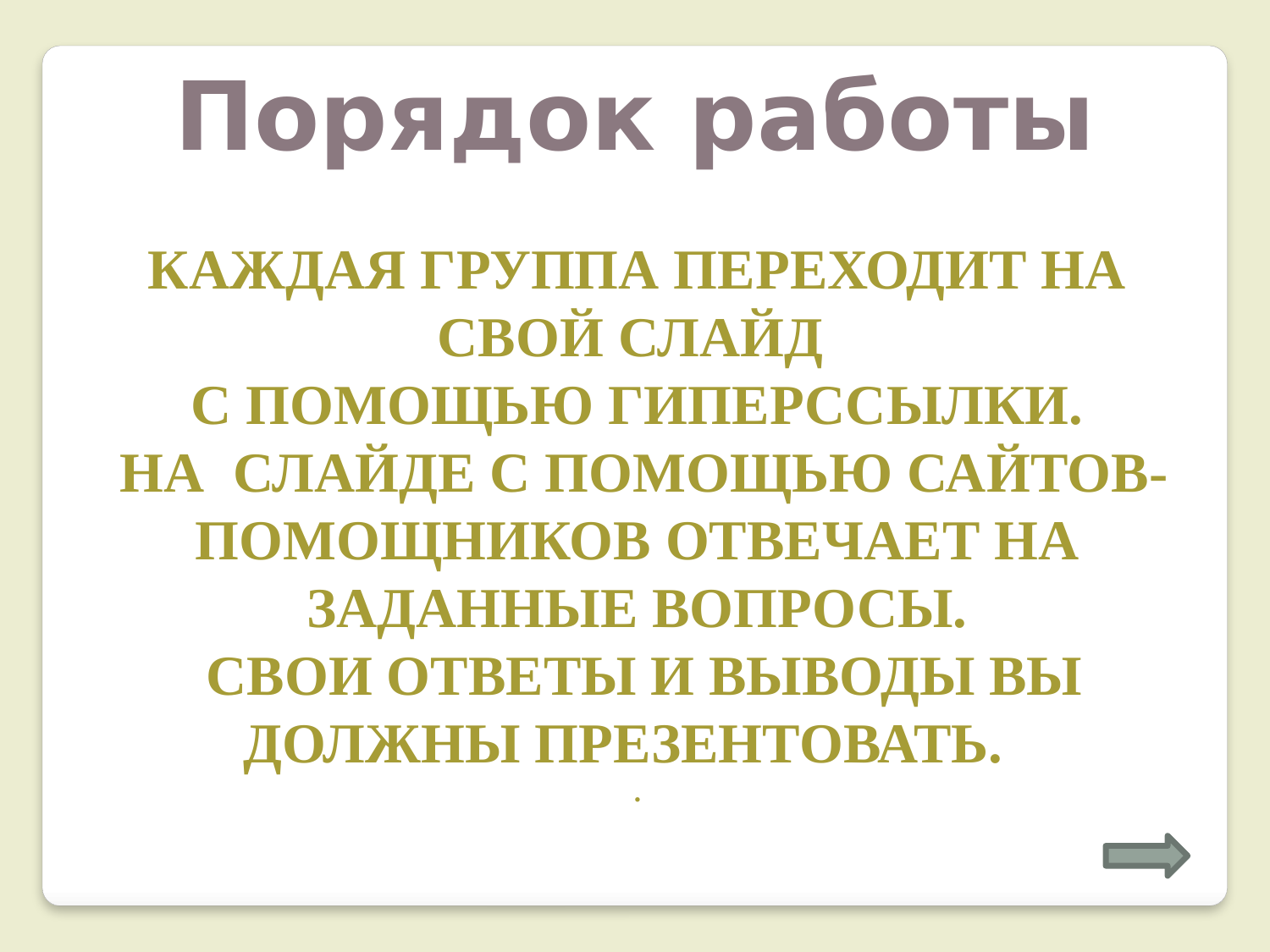

Порядок работы

Каждая группа переходит на свой слайд
с помощью гиперссылки.
 На  слайде с помощью сайтов-помощников отвечает на заданные вопросы.
 Свои ответы и выводы вы должны презентовать.
.